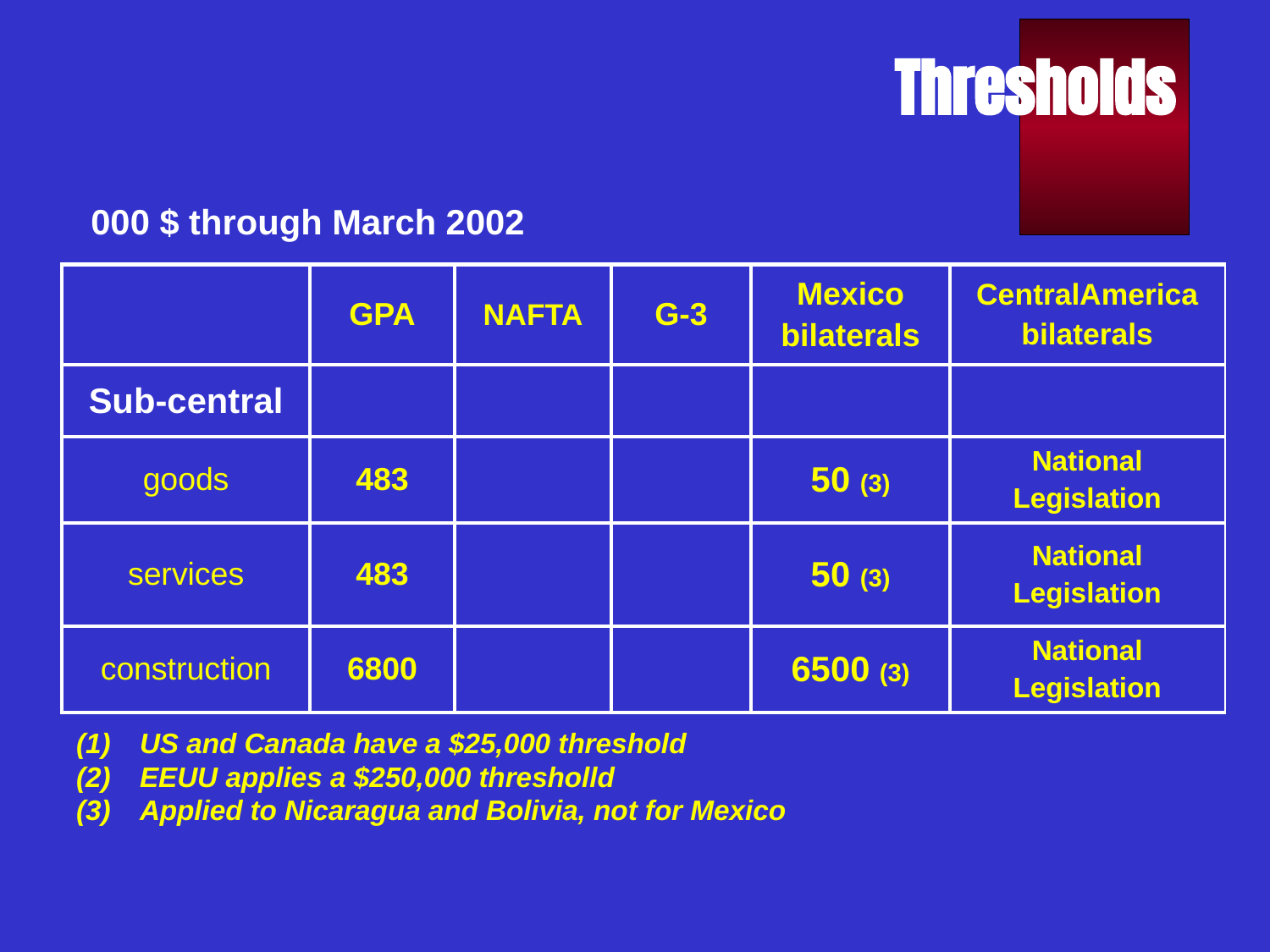

Thresholds

000 $ through March 2002
|  | GPA | NAFTA | G-3 | Mexico bilaterals | CentralAmerica bilaterals |
| --- | --- | --- | --- | --- | --- |
| Sub-central |  |  |  |  |  |
| goods | 483 |  |  | 50 (3) | National Legislation |
| services | 483 |  |  | 50 (3) | National Legislation |
| construction | 6800 |  |  | 6500 (3) | National Legislation |
US and Canada have a $25,000 threshold
EEUU applies a $250,000 thresholld
Applied to Nicaragua and Bolivia, not for Mexico